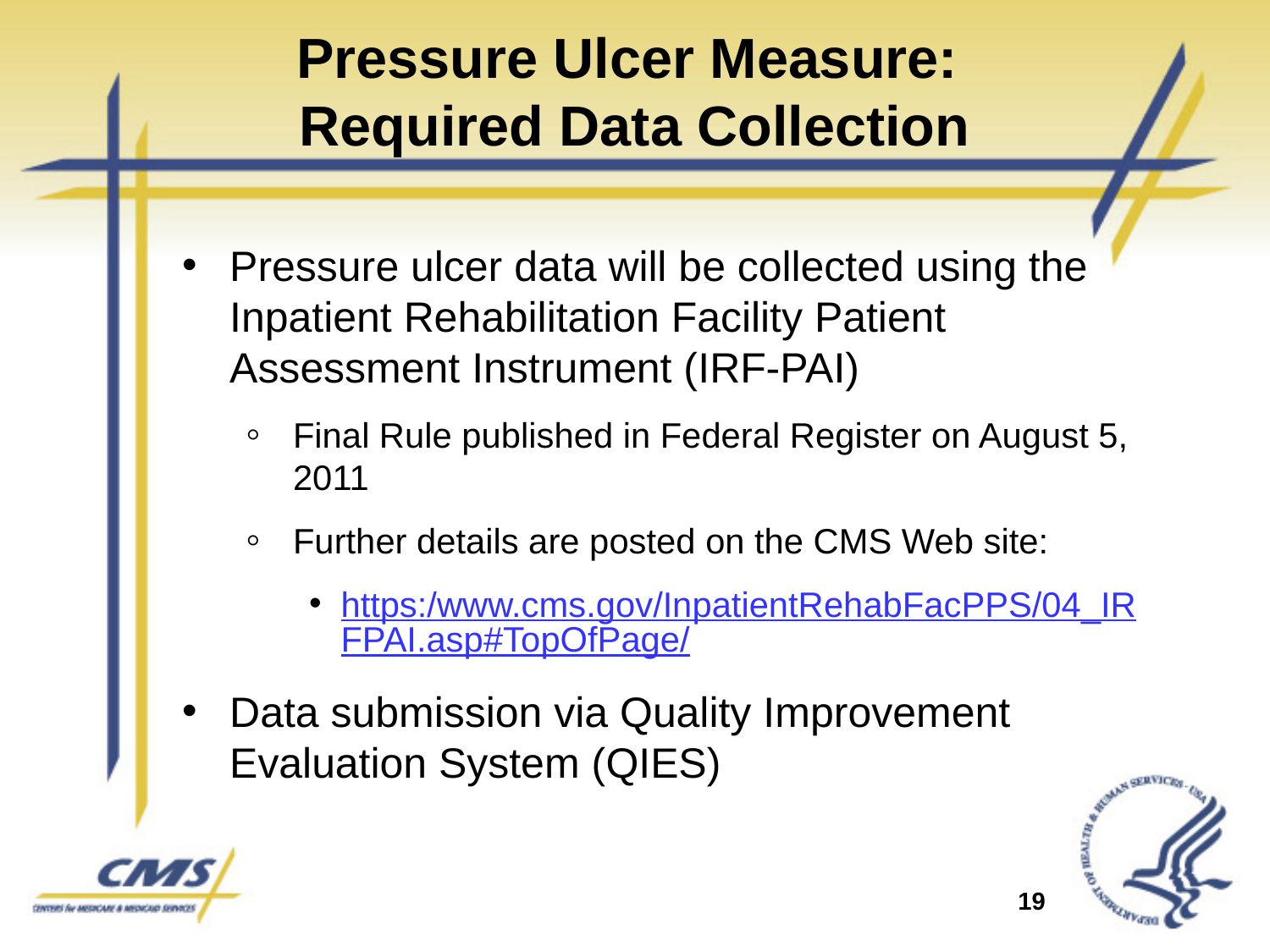

# Pressure Ulcer Measure: Required Data Collection
Pressure ulcer data will be collected using the Inpatient Rehabilitation Facility Patient Assessment Instrument (IRF-PAI)
Final Rule published in Federal Register on August 5, 2011
Further details are posted on the CMS Web site:
https:/www.cms.gov/InpatientRehabFacPPS/04_IRFPAI.asp#TopOfPage/
Data submission via Quality Improvement Evaluation System (QIES)